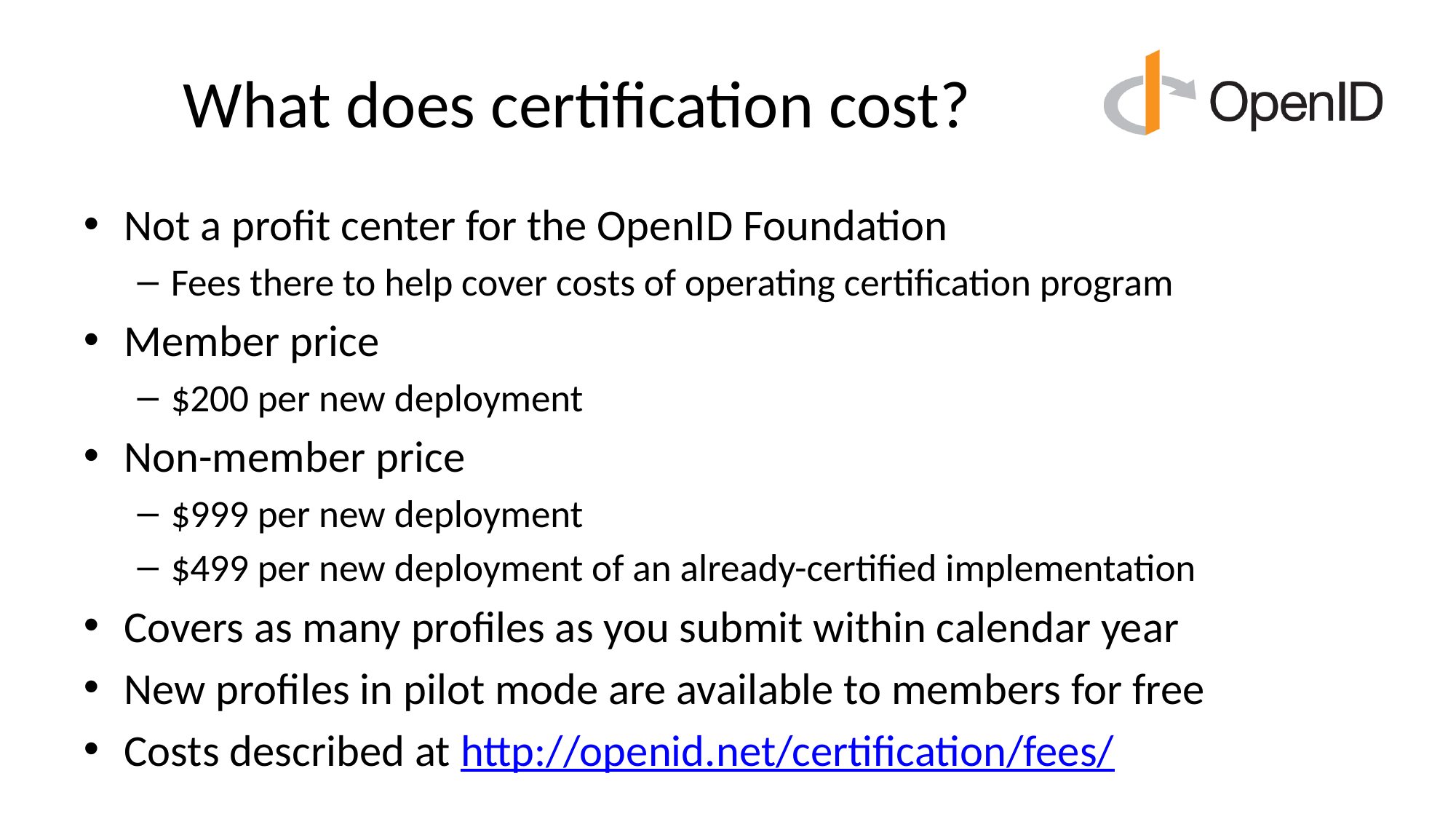

# What does certification cost?
Not a profit center for the OpenID Foundation
Fees there to help cover costs of operating certification program
Member price
$200 per new deployment
Non-member price
$999 per new deployment
$499 per new deployment of an already-certified implementation
Covers as many profiles as you submit within calendar year
New profiles in pilot mode are available to members for free
Costs described at http://openid.net/certification/fees/